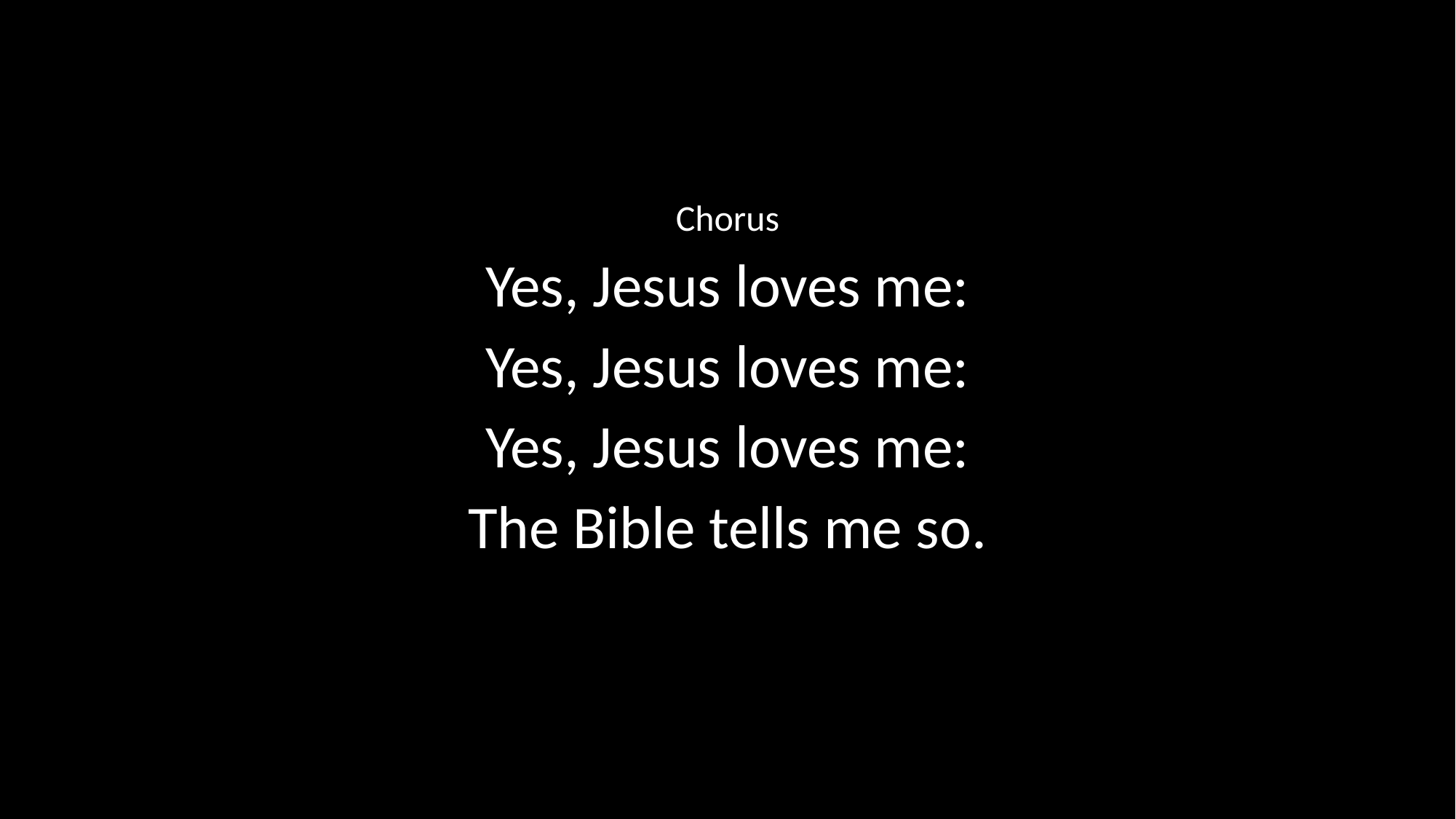

Chorus
Yes, Jesus loves me:
Yes, Jesus loves me:
Yes, Jesus loves me:
The Bible tells me so.